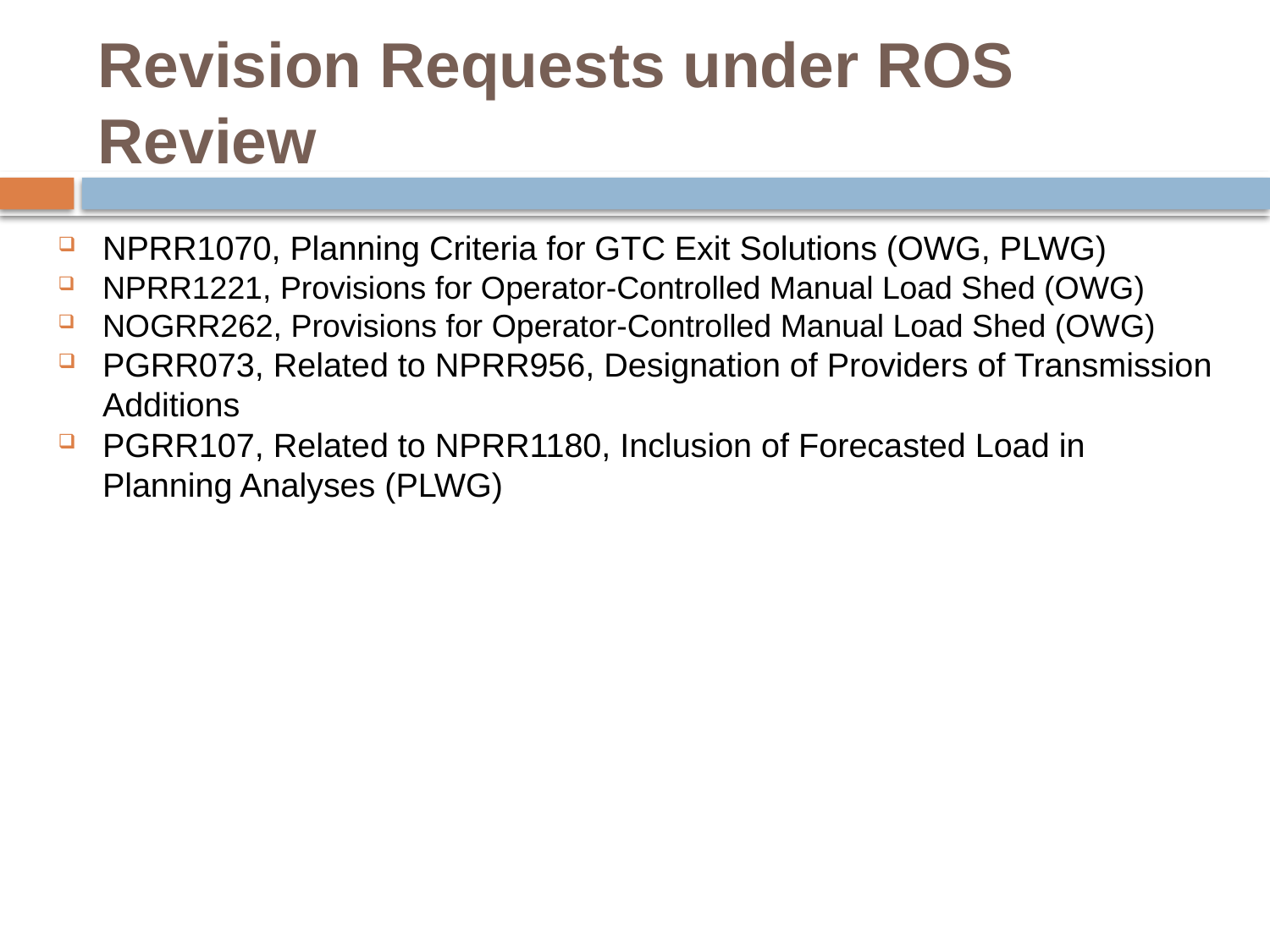

# Revision Requests under ROS Review
NPRR1070, Planning Criteria for GTC Exit Solutions (OWG, PLWG)
NPRR1221, Provisions for Operator-Controlled Manual Load Shed (OWG)
NOGRR262, Provisions for Operator-Controlled Manual Load Shed (OWG)
PGRR073, Related to NPRR956, Designation of Providers of Transmission Additions
PGRR107, Related to NPRR1180, Inclusion of Forecasted Load in Planning Analyses (PLWG)